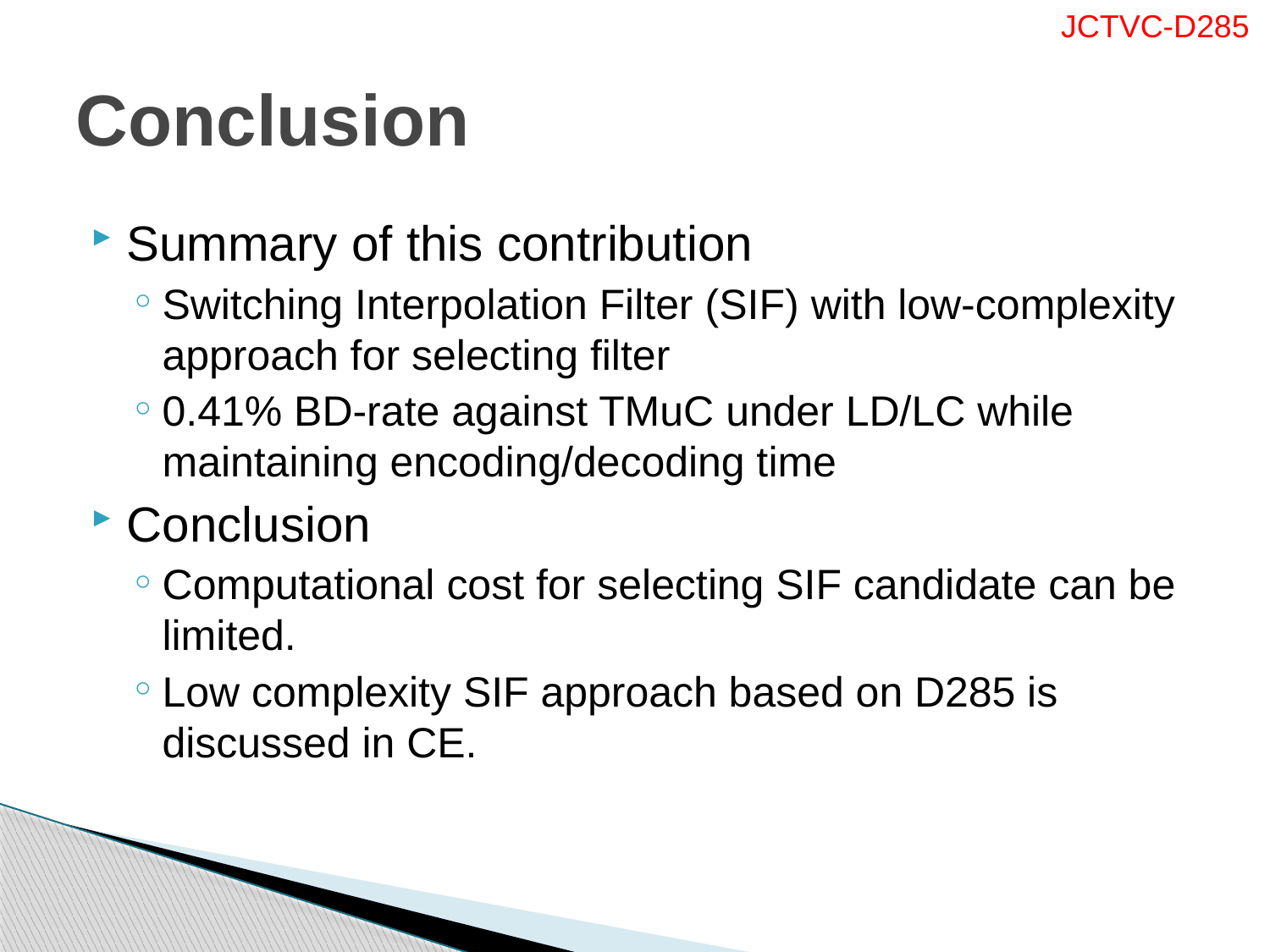

# Conclusion
Summary of this contribution
Switching Interpolation Filter (SIF) with low-complexity approach for selecting filter
0.41% BD-rate against TMuC under LD/LC while maintaining encoding/decoding time
Conclusion
Computational cost for selecting SIF candidate can be limited.
Low complexity SIF approach based on D285 is discussed in CE.